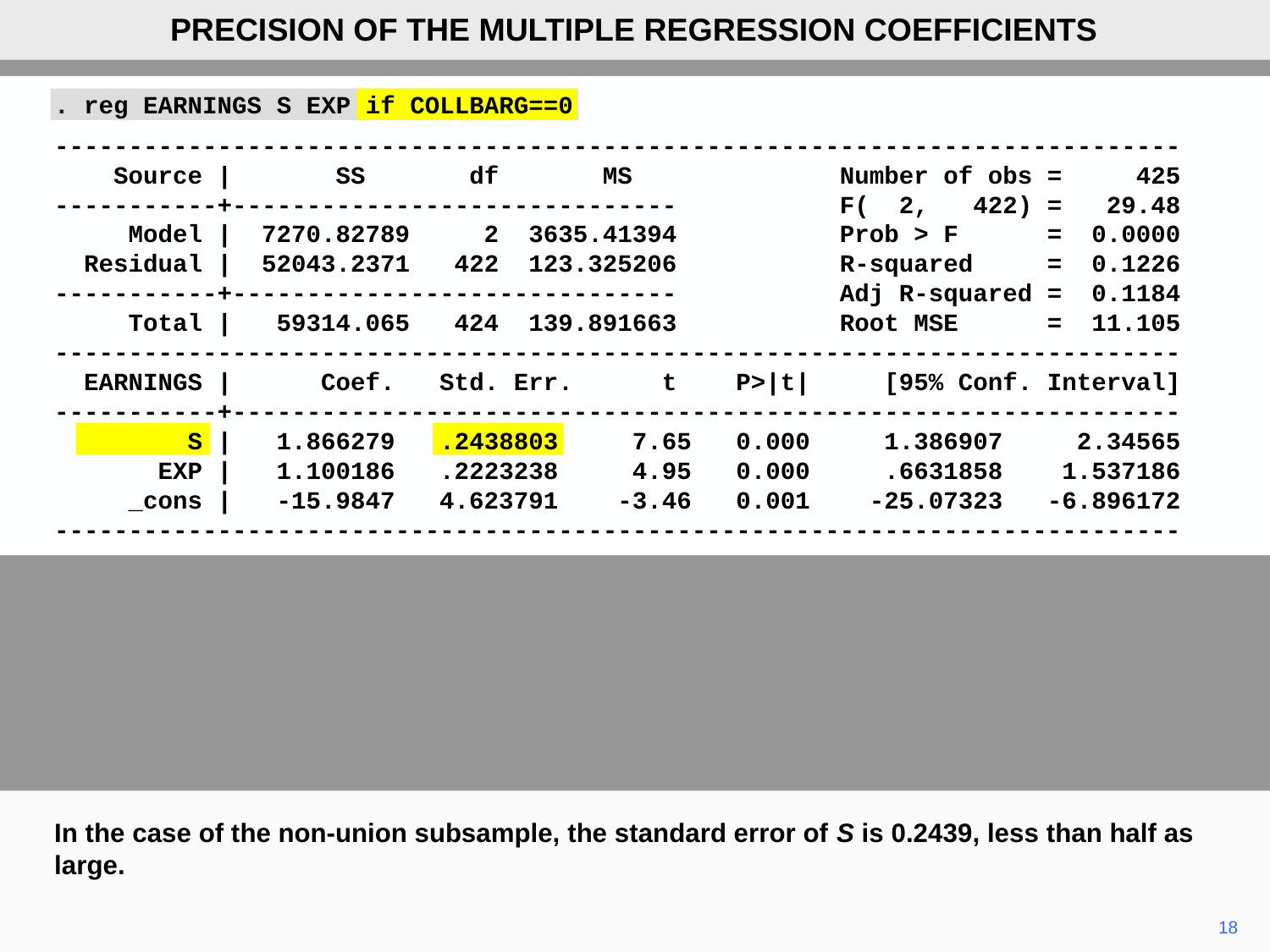

PRECISION OF THE MULTIPLE REGRESSION COEFFICIENTS

. reg EARNINGS S EXP if COLLBARG==0
----------------------------------------------------------------------------
    Source |       SS       df       MS              Number of obs =     425
-----------+------------------------------           F(  2,   422) =   29.48
     Model |  7270.82789     2  3635.41394           Prob > F      =  0.0000
  Residual |  52043.2371   422  123.325206           R-squared     =  0.1226
-----------+------------------------------           Adj R-squared =  0.1184
     Total |   59314.065   424  139.891663           Root MSE      =  11.105
----------------------------------------------------------------------------
  EARNINGS |      Coef.   Std. Err.      t    P>|t|     [95% Conf. Interval]
-----------+----------------------------------------------------------------
         S |   1.866279   .2438803     7.65   0.000     1.386907     2.34565
       EXP |   1.100186   .2223238     4.95   0.000     .6631858    1.537186
     _cons |   -15.9847   4.623791    -3.46   0.001    -25.07323   -6.896172
----------------------------------------------------------------------------

In the case of the non-union subsample, the standard error of S is 0.2439, less than half as large.
18